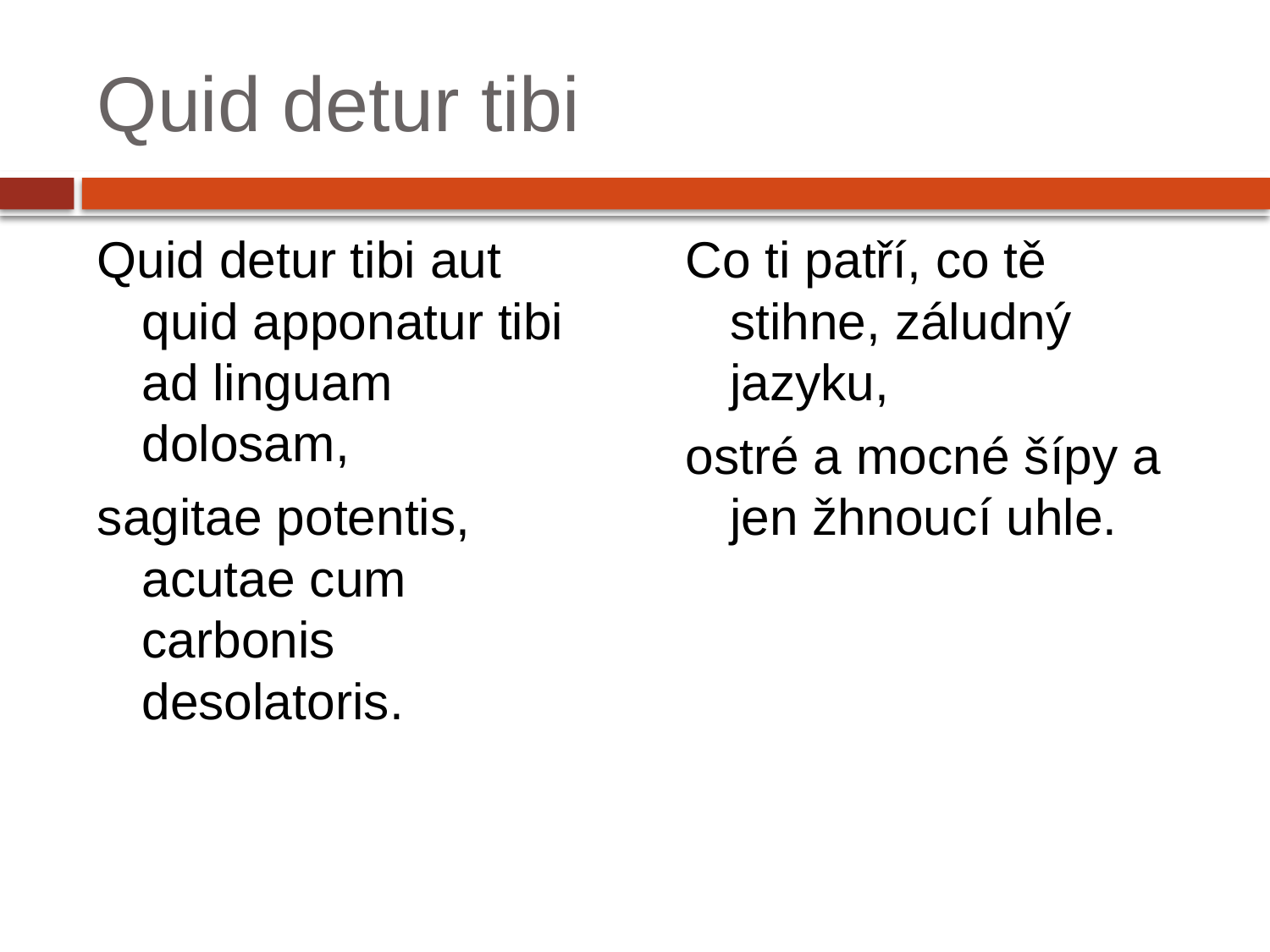

# Quid detur tibi
Quid detur tibi aut quid apponatur tibi ad linguam dolosam,
sagitae potentis, acutae cum carbonis desolatoris.
Co ti patří, co tě stihne, záludný jazyku,
ostré a mocné šípy a jen žhnoucí uhle.